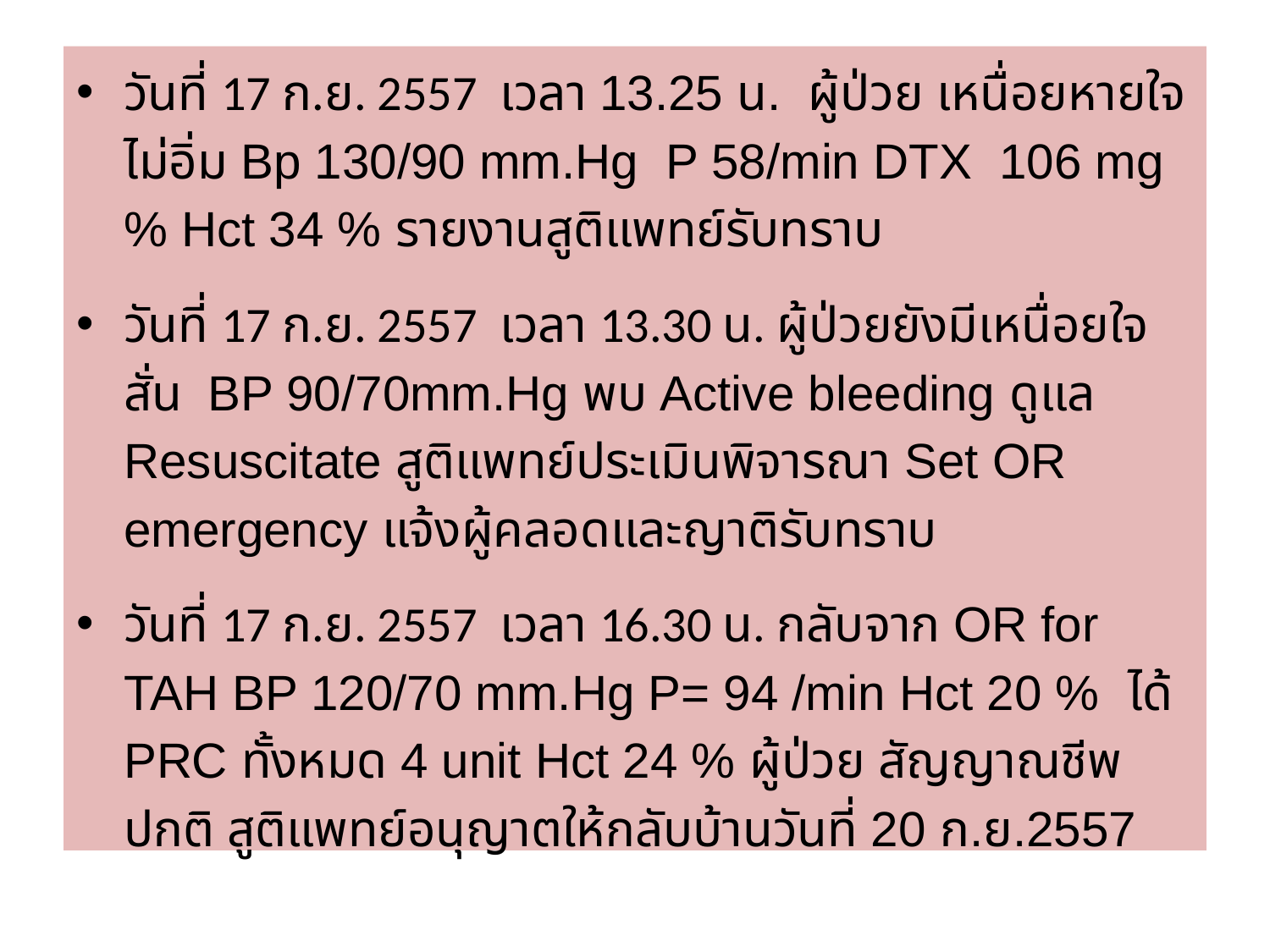

วันที่ 17 ก.ย. 2557  เวลา 13.25 น.  ผู้ป่วย เหนื่อยหายใจไม่อิ่ม Bp 130/90 mm.Hg  P 58/min DTX  106 mg% Hct 34 % รายงานสูติแพทย์รับทราบ
วันที่ 17 ก.ย. 2557  เวลา 13.30 น. ผู้ป่วยยังมีเหนื่อยใจสั่น  BP 90/70mm.Hg พบ Active bleeding ดูแล Resuscitate สูติแพทย์ประเมินพิจารณา Set OR emergency แจ้งผู้คลอดและญาติรับทราบ
วันที่ 17 ก.ย. 2557  เวลา 16.30 น. กลับจาก OR for TAH BP 120/70 mm.Hg P= 94 /min Hct 20 %  ได้ PRC ทั้งหมด 4 unit Hct 24 % ผู้ป่วย สัญญาณชีพปกติ สูติแพทย์อนุญาตให้กลับบ้านวันที่ 20 ก.ย.2557